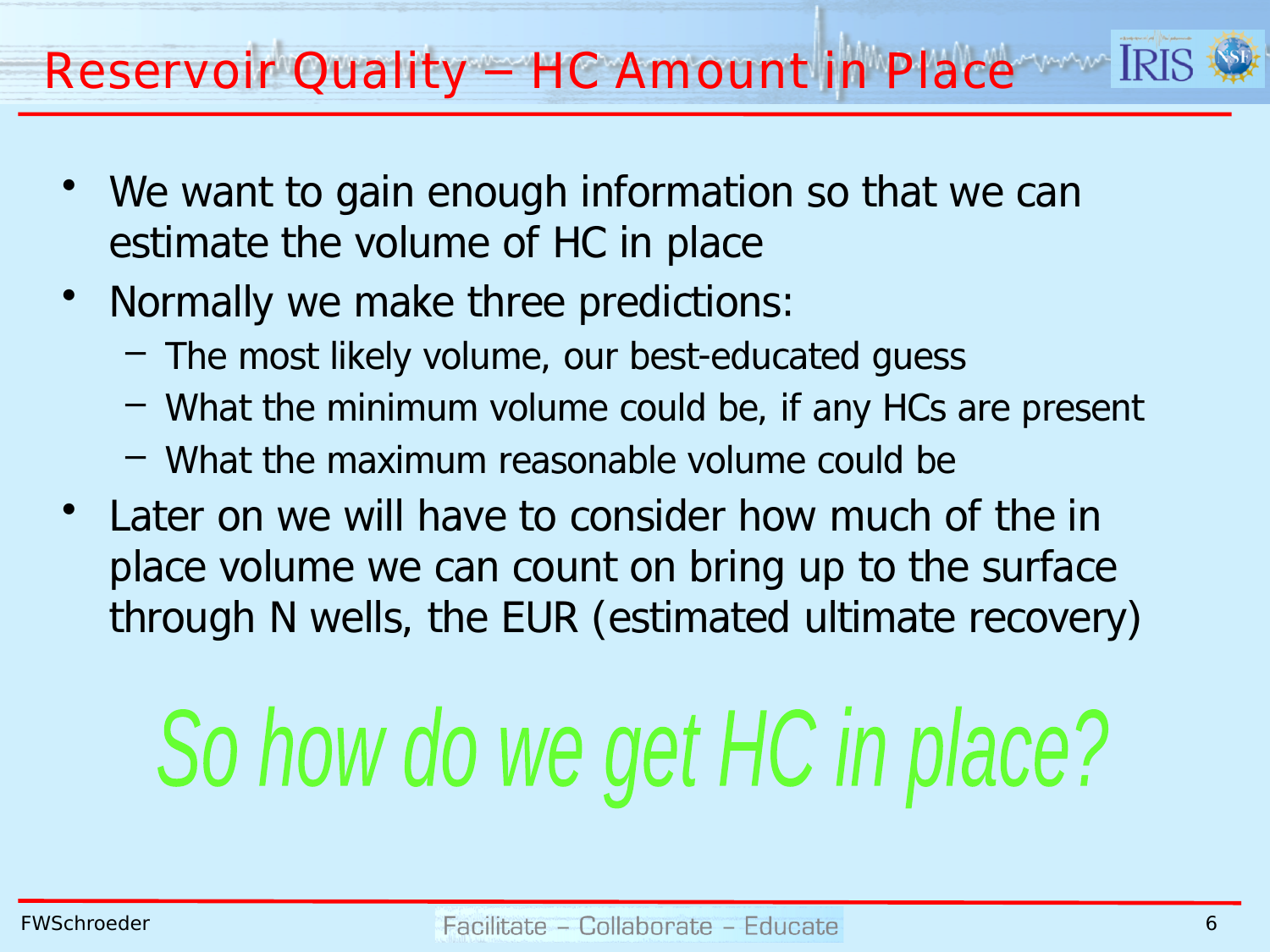

# Reservoir Quality – HC Amount in Place
We want to gain enough information so that we can estimate the volume of HC in place
Normally we make three predictions:
The most likely volume, our best-educated guess
What the minimum volume could be, if any HCs are present
What the maximum reasonable volume could be
Later on we will have to consider how much of the in place volume we can count on bring up to the surface through N wells, the EUR (estimated ultimate recovery)
So how do we get HC in place?